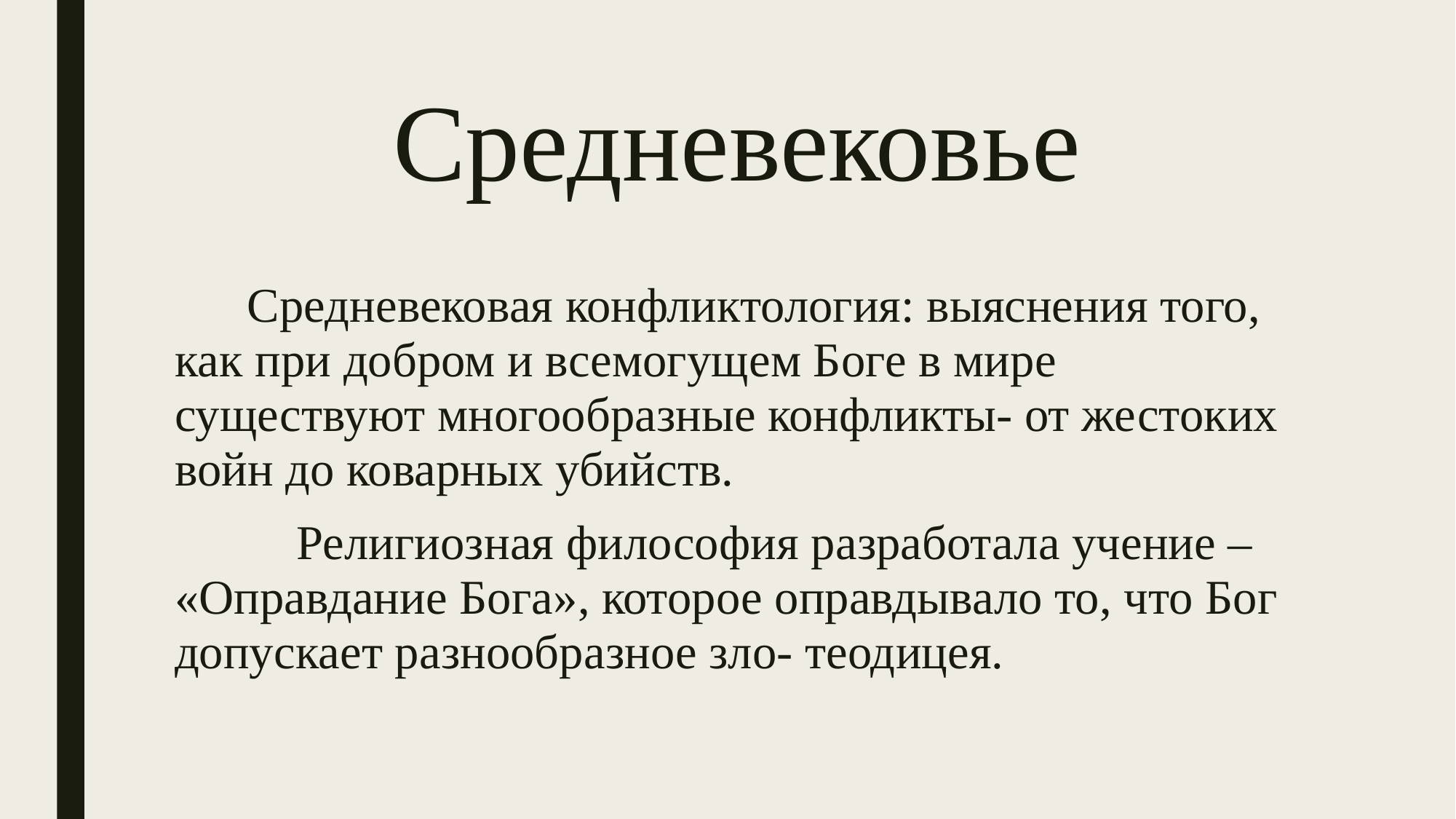

# Средневековье
        Средневековая конфликтология: выяснения того, как при добром и всемогущем Боге в мире существуют многообразные конфликты- от жестоких войн до коварных убийств.
          Религиозная философия разработала учение – «Оправдание Бога», которое оправдывало то, что Бог допускает разнообразное зло- теодицея.